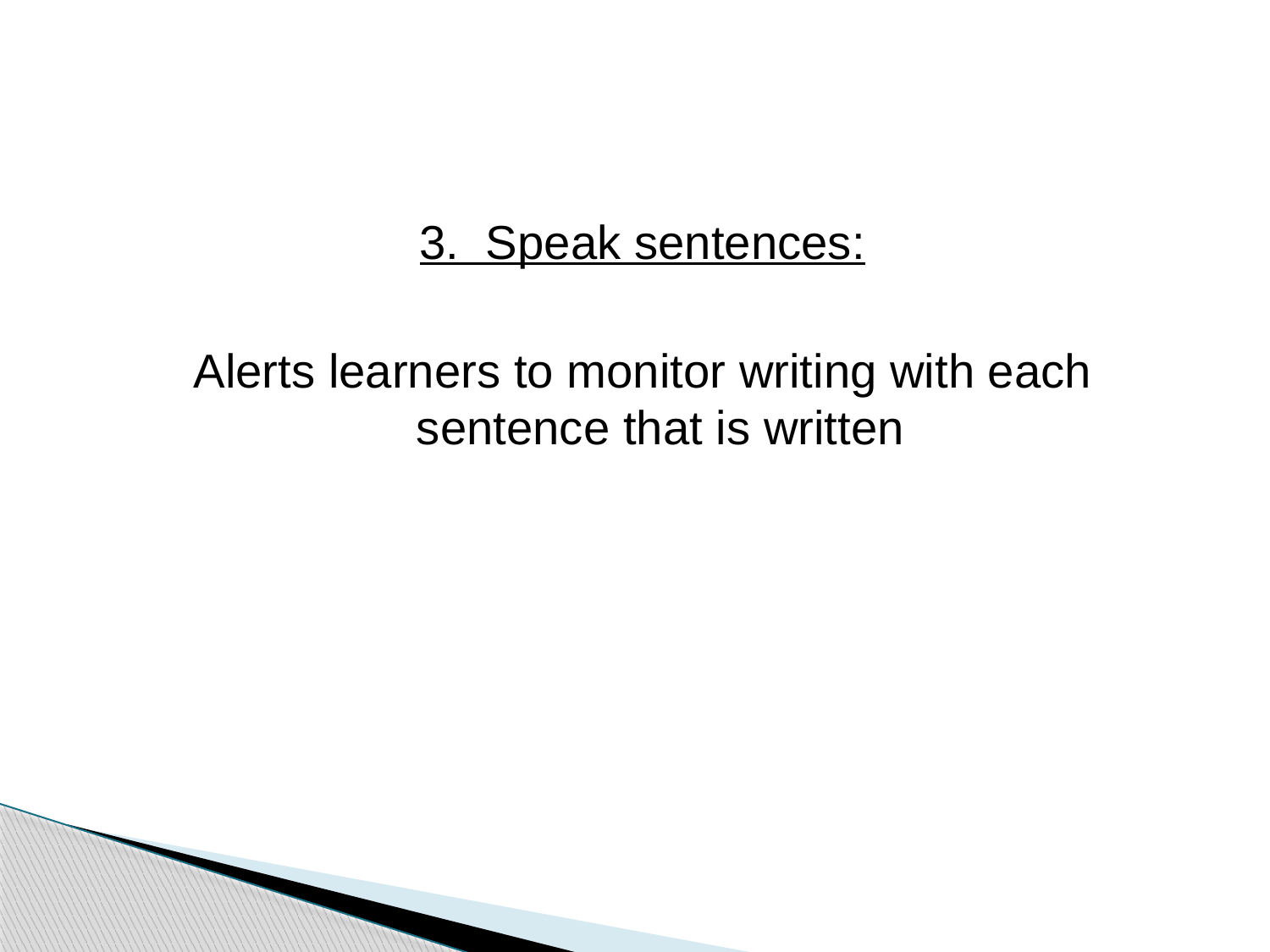

#
3.  Speak sentences:

Alerts learners to monitor writing with each sentence that is written